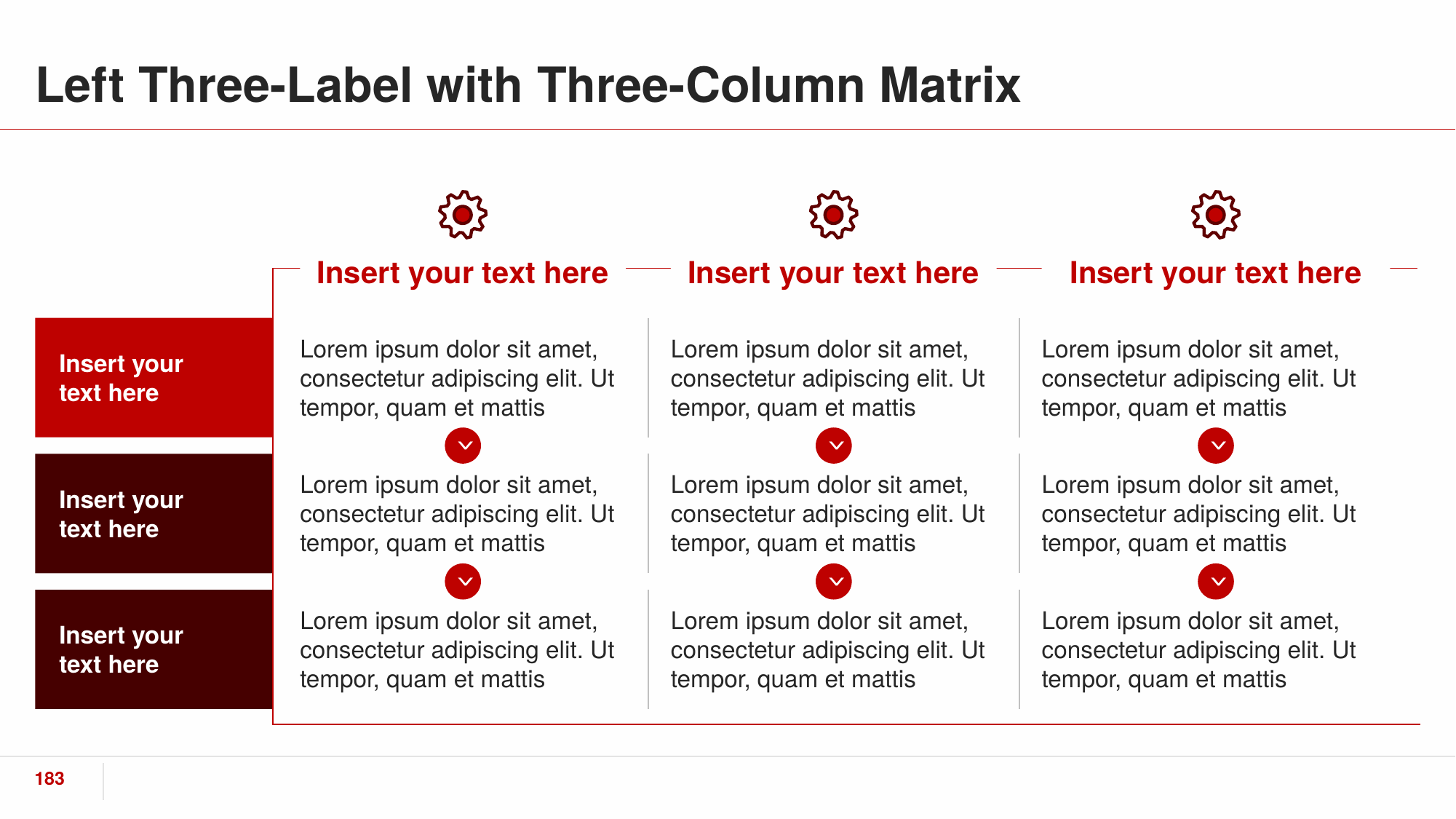

# Left Three-Label with Three-Column Matrix

Insert your text here
Insert your text here
Insert your text here

Lorem ipsum dolor sit amet, consectetur adipiscing elit. Ut tempor, quam et mattis
Lorem ipsum dolor sit amet, consectetur adipiscing elit. Ut tempor, quam et mattis
Lorem ipsum dolor sit amet, consectetur adipiscing elit. Ut tempor, quam et mattis
Text
Insert your text here
<
<
<

Lorem ipsum dolor sit amet, consectetur adipiscing elit. Ut tempor, quam et mattis
Lorem ipsum dolor sit amet, consectetur adipiscing elit. Ut tempor, quam et mattis
Lorem ipsum dolor sit amet, consectetur adipiscing elit. Ut tempor, quam et mattis
Insert your text here
<
<
<

Lorem ipsum dolor sit amet, consectetur adipiscing elit. Ut tempor, quam et mattis
Lorem ipsum dolor sit amet, consectetur adipiscing elit. Ut tempor, quam et mattis
Lorem ipsum dolor sit amet, consectetur adipiscing elit. Ut tempor, quam et mattis
Insert your text here
183